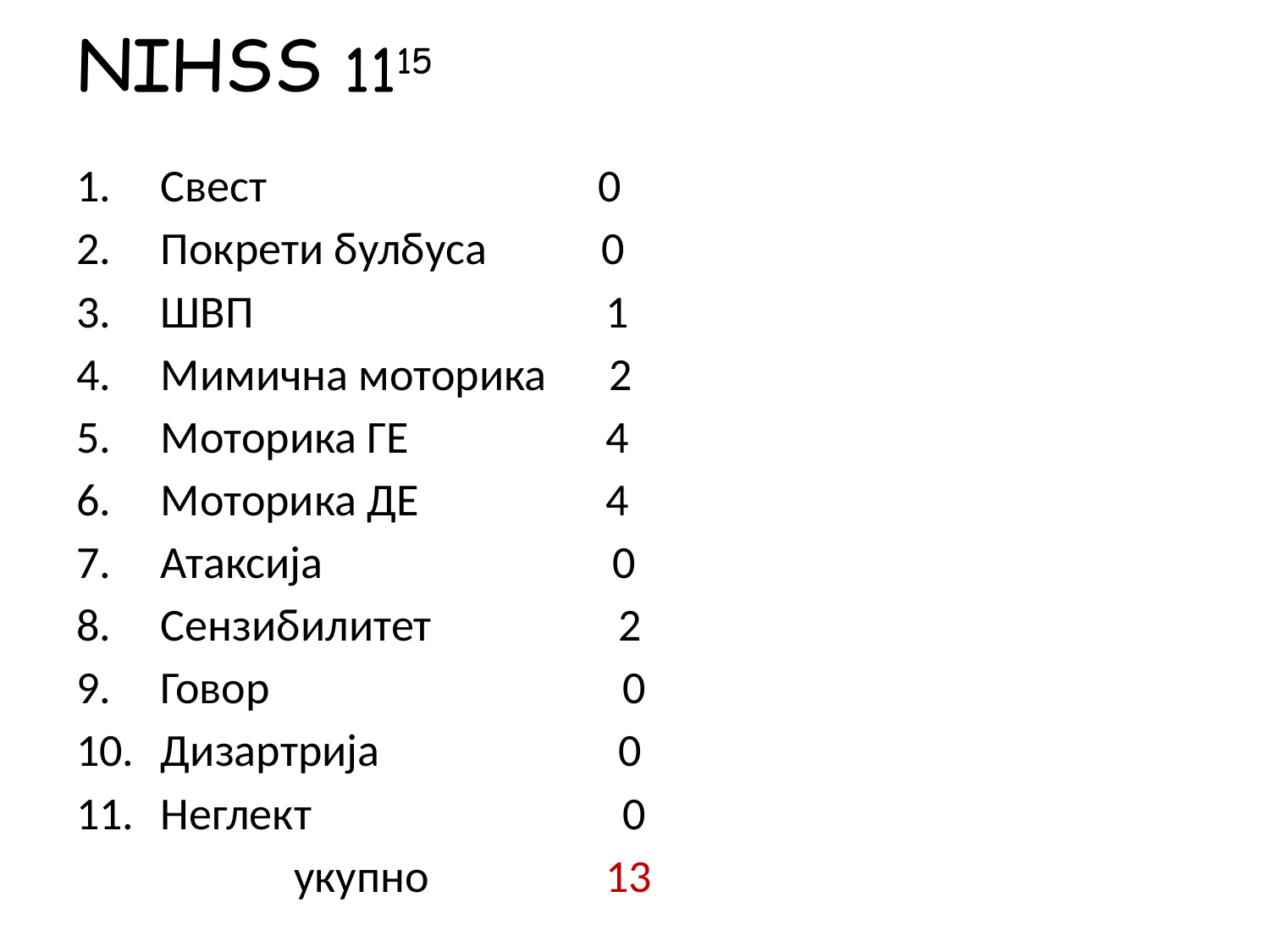

# NIHSS 1115
Свест                                0
Покрети булбуса           0
ШВП                                  1
Мимична моторика      2
Mоторика ГЕ                   4
Моторика ДЕ                  4
Атаксија                            0
Сензибилитет                  2
Говор                                  0
Дизартрија                       0
Неглект                              0
                     укупно                 13